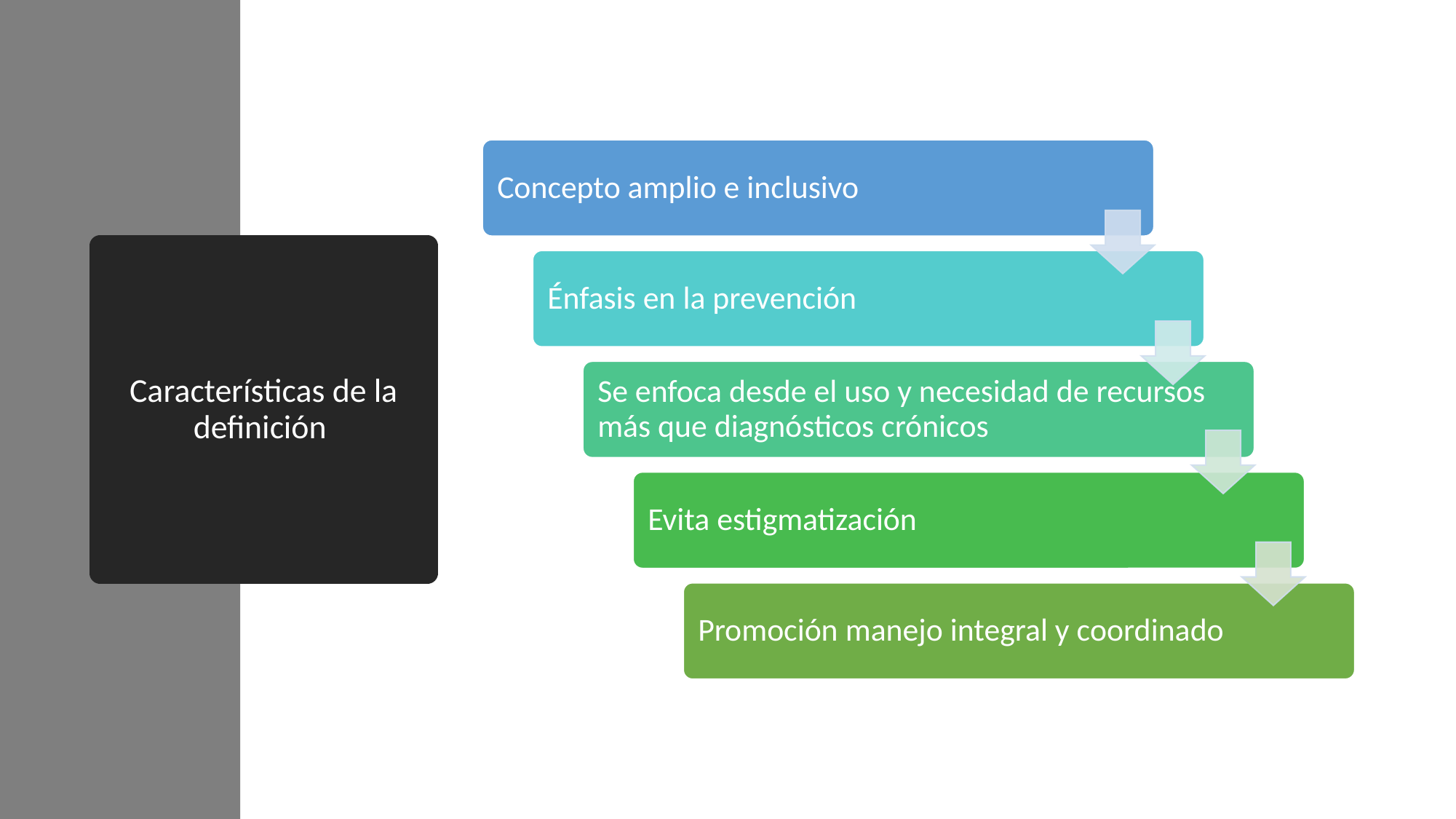

Concepto amplio e inclusivo
Énfasis en la prevención
Se enfoca desde el uso y necesidad de recursos más que diagnósticos crónicos
Evita estigmatización
Promoción manejo integral y coordinado

# Características de la definición